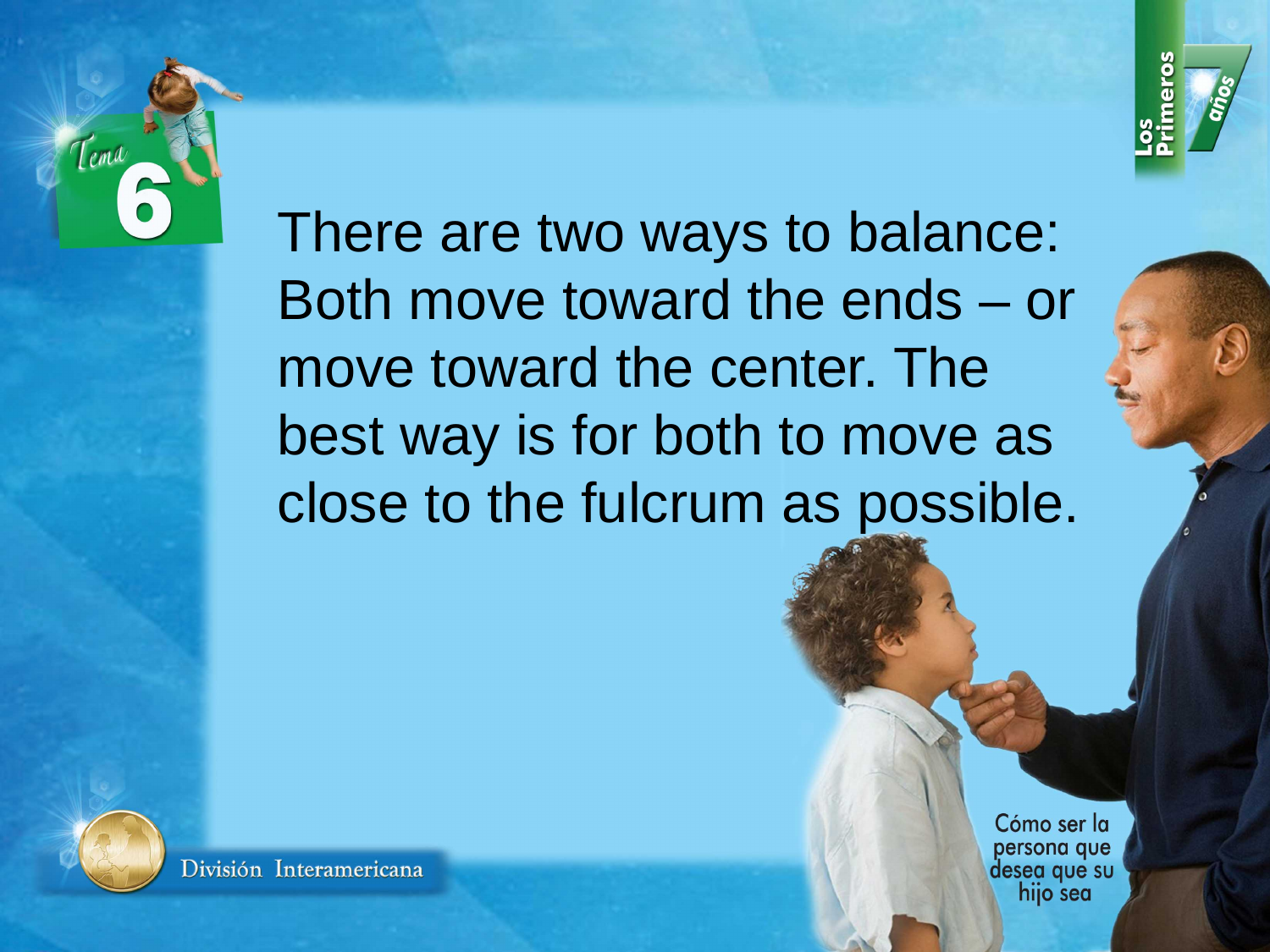

There are two ways to balance: Both move toward the ends – or move toward the center. The best way is for both to move as close to the fulcrum as possible.